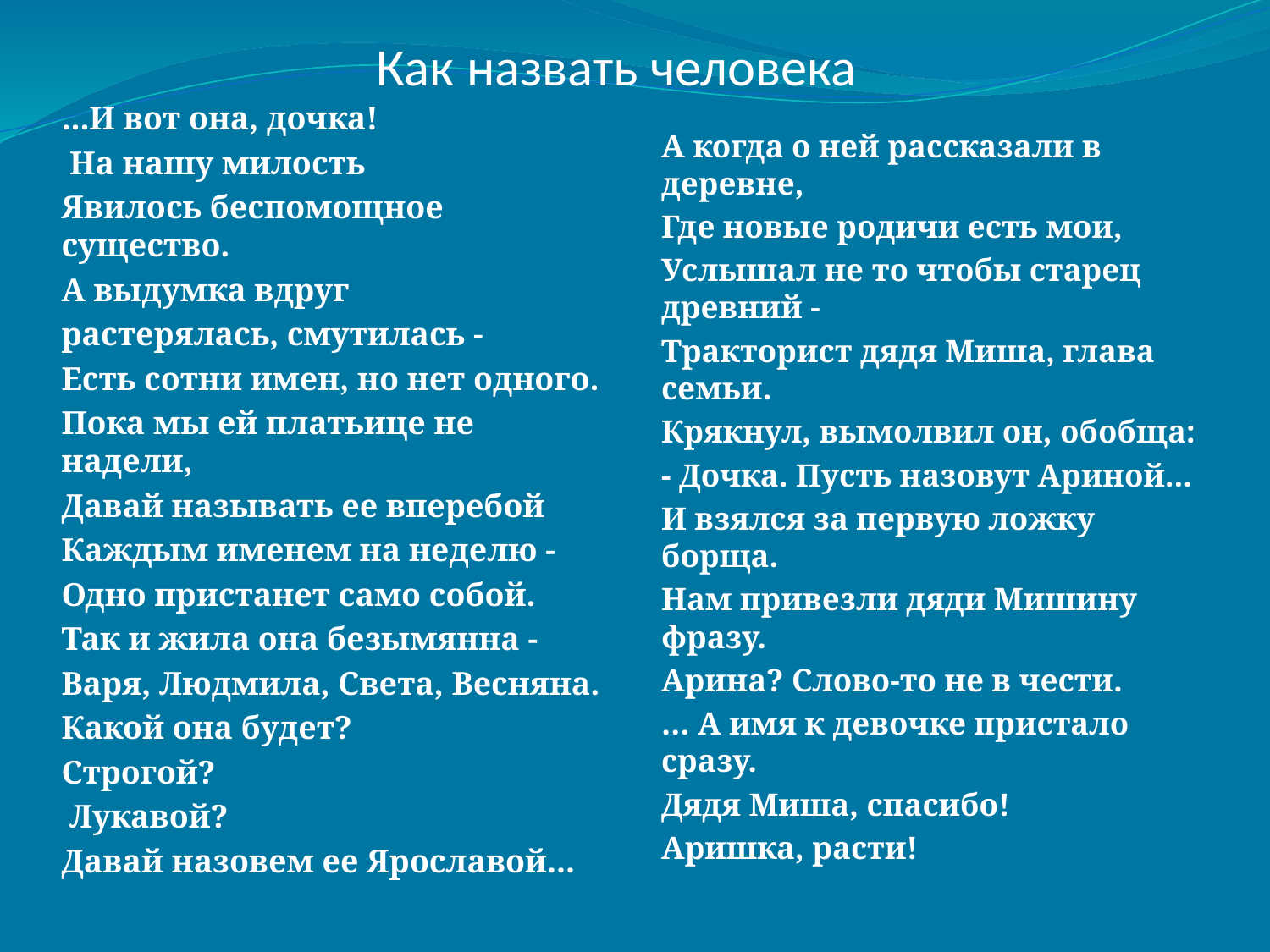

# Как назвать человека
А когда о ней рассказали в деревне,
Где новые родичи есть мои,
Услышал не то чтобы старец древний -
Тракторист дядя Миша, глава семьи.
Крякнул, вымолвил он, обобща:
- Дочка. Пусть назовут Ариной...
И взялся за первую ложку борща.
Нам привезли дяди Мишину фразу.
Арина? Слово-то не в чести.
… А имя к девочке пристало сразу.
Дядя Миша, спасибо!
Аришка, расти!
...И вот она, дочка!
 На нашу милость
Явилось беспомощное существо.
А выдумка вдруг
растерялась, смутилась -
Есть сотни имен, но нет одного.
Пока мы ей платьице не надели,
Давай называть ее вперебой
Каждым именем на неделю -
Одно пристанет само собой.
Так и жила она безымянна -
Варя, Людмила, Света, Весняна.
Какой она будет?
Строгой?
 Лукавой?
Давай назовем ее Ярославой...